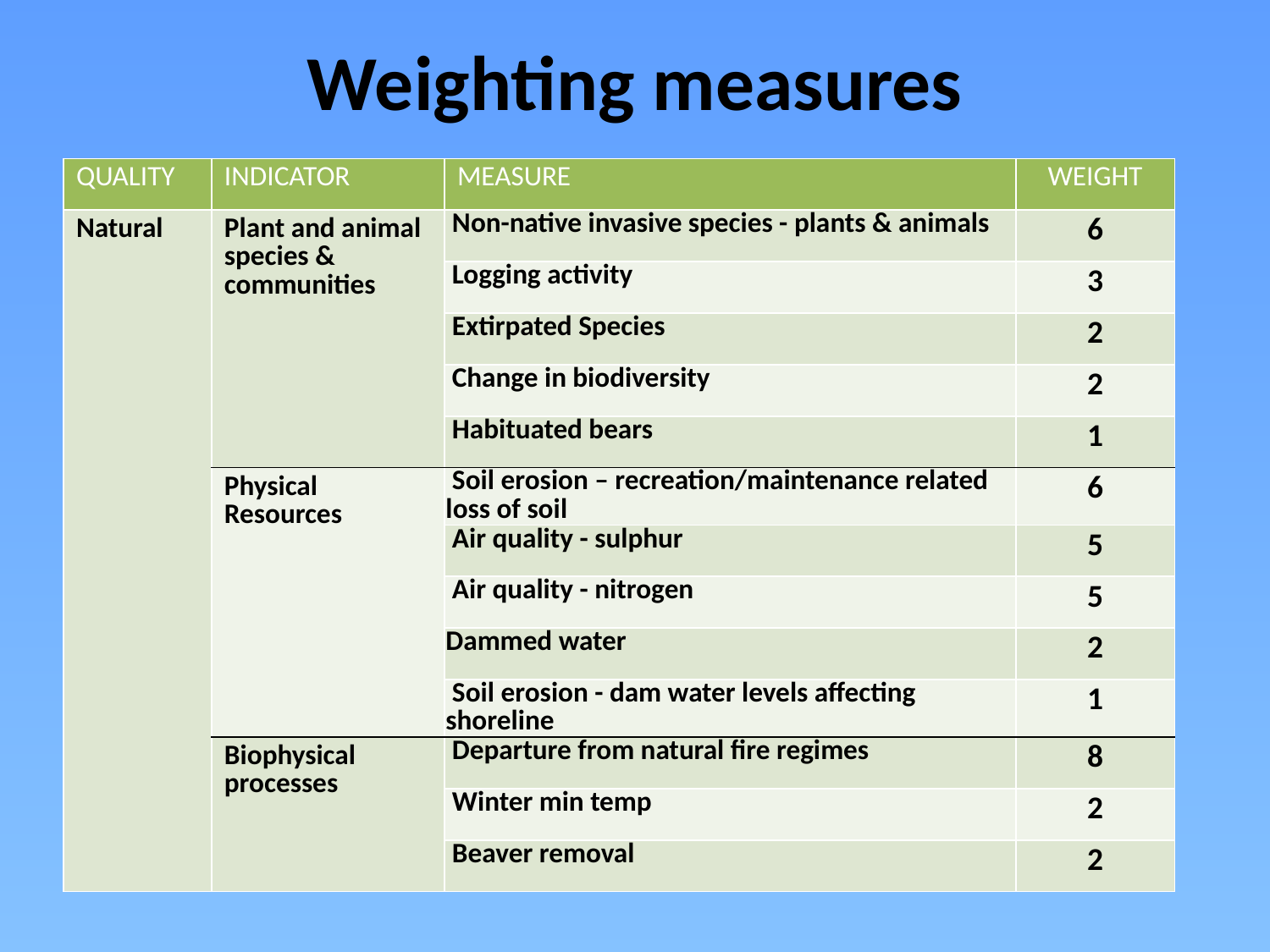

# Weighting measures
| QUALITY | INDICATOR | MEASURE | WEIGHT |
| --- | --- | --- | --- |
| Natural | Plant and animal species & communities | Non-native invasive species - plants & animals | 6 |
|  |  | Logging activity | 3 |
|  |  | Extirpated Species | 2 |
|  |  | Change in biodiversity | 2 |
|  |  | Habituated bears | 1 |
|  | Physical Resources | Soil erosion – recreation/maintenance related loss of soil | 6 |
|  |  | Air quality - sulphur | 5 |
|  |  | Air quality - nitrogen | 5 |
|  |  | Dammed water | 2 |
|  |  | Soil erosion - dam water levels affecting shoreline | 1 |
|  | Biophysical processes | Departure from natural fire regimes | 8 |
|  |  | Winter min temp | 2 |
|  |  | Beaver removal | 2 |